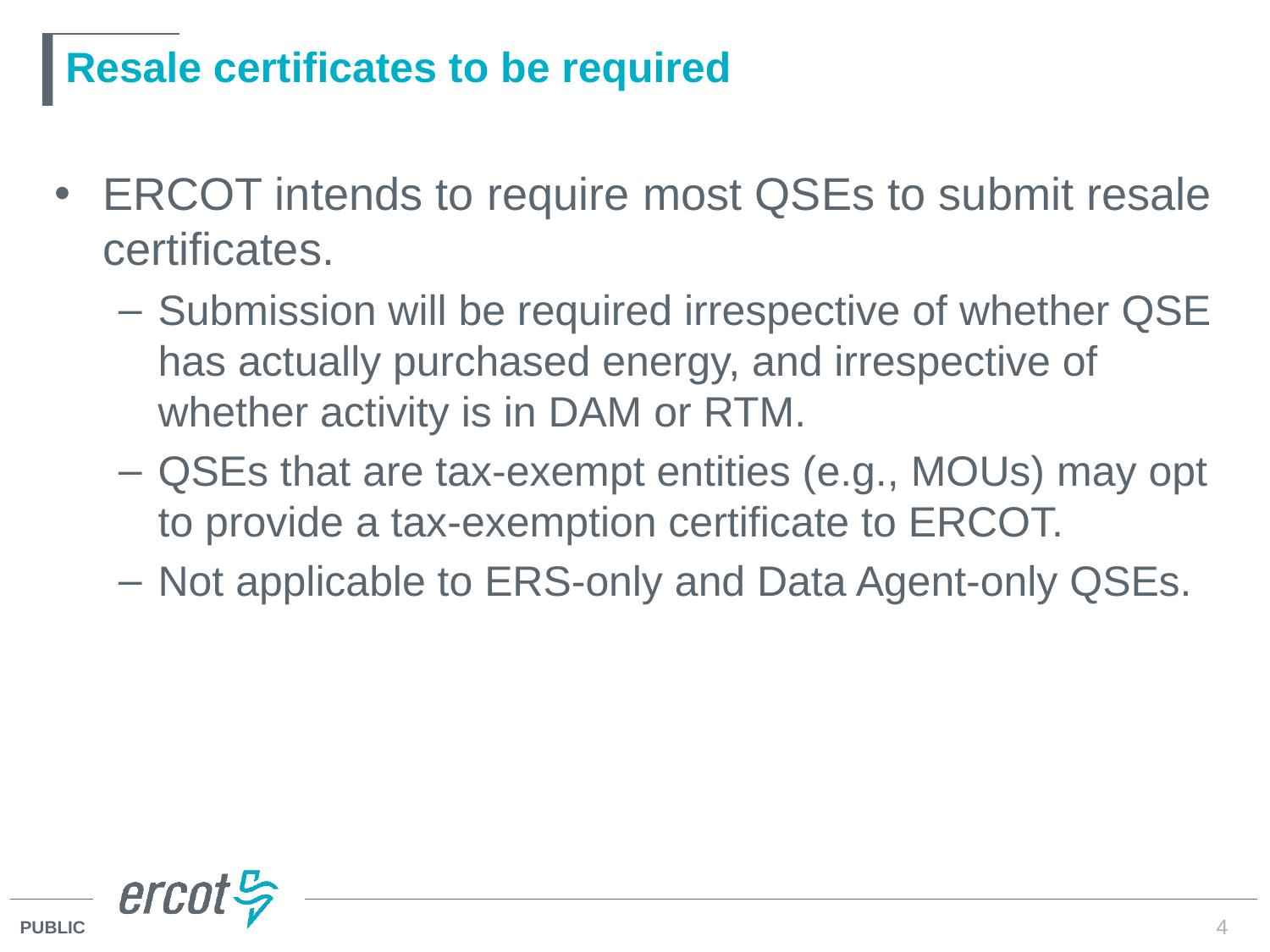

# Resale certificates to be required
ERCOT intends to require most QSEs to submit resale certificates.
Submission will be required irrespective of whether QSE has actually purchased energy, and irrespective of whether activity is in DAM or RTM.
QSEs that are tax-exempt entities (e.g., MOUs) may opt to provide a tax-exemption certificate to ERCOT.
Not applicable to ERS-only and Data Agent-only QSEs.

4